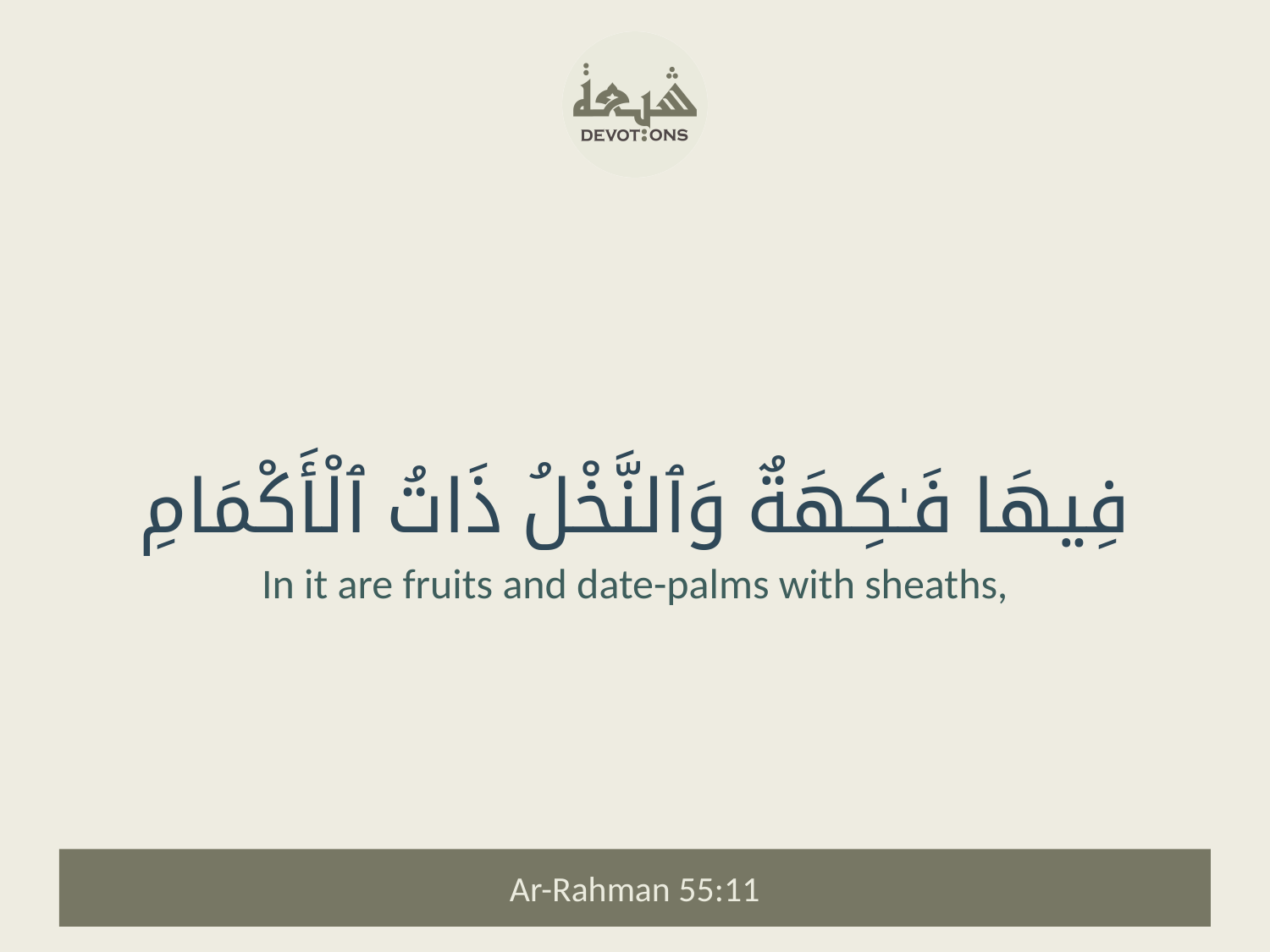

فِيهَا فَـٰكِهَةٌ وَٱلنَّخْلُ ذَاتُ ٱلْأَكْمَامِ
In it are fruits and date-palms with sheaths,
Ar-Rahman 55:11